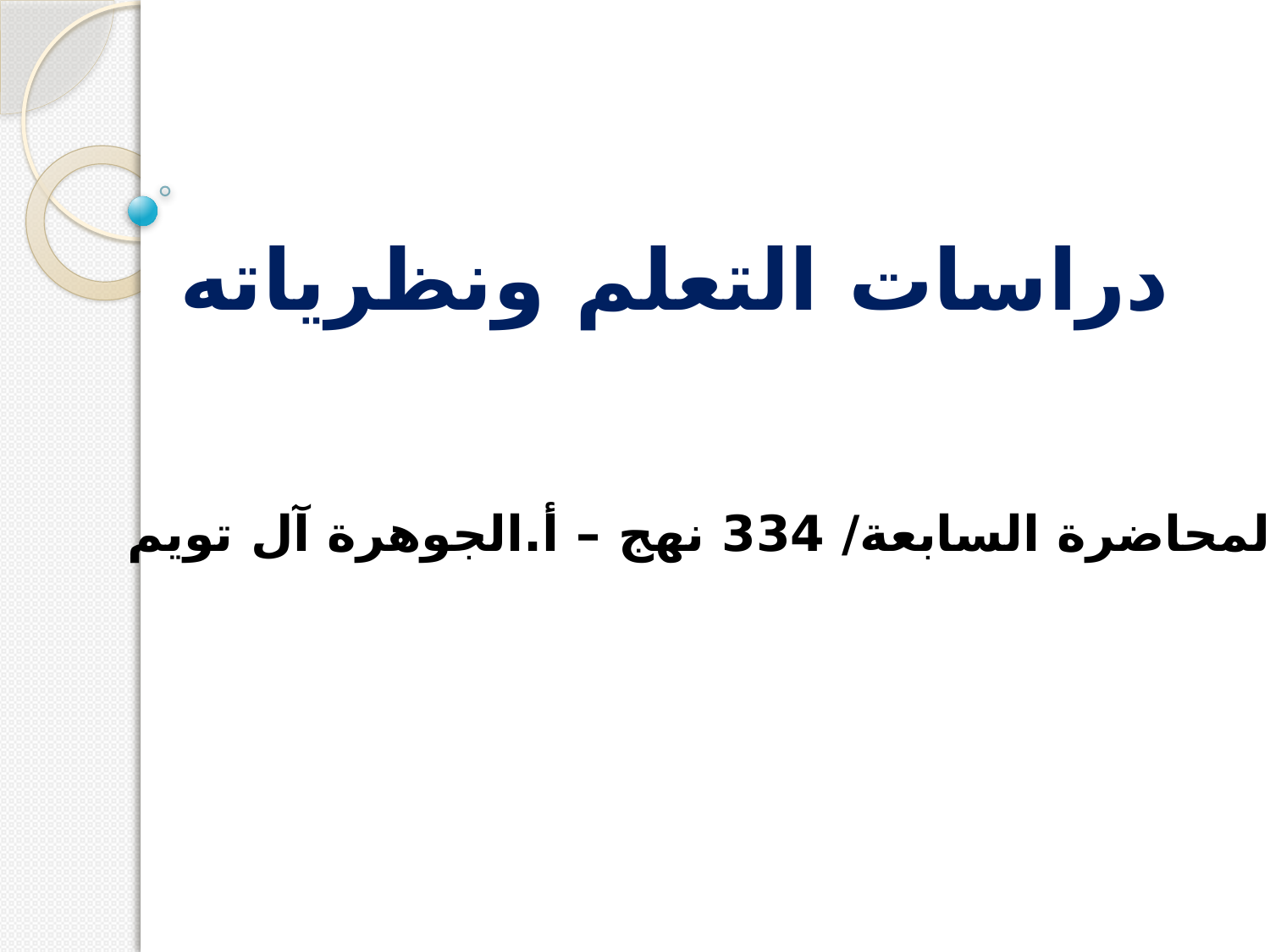

# دراسات التعلم ونظرياته
المحاضرة السابعة/ 334 نهج – أ.الجوهرة آل تويم